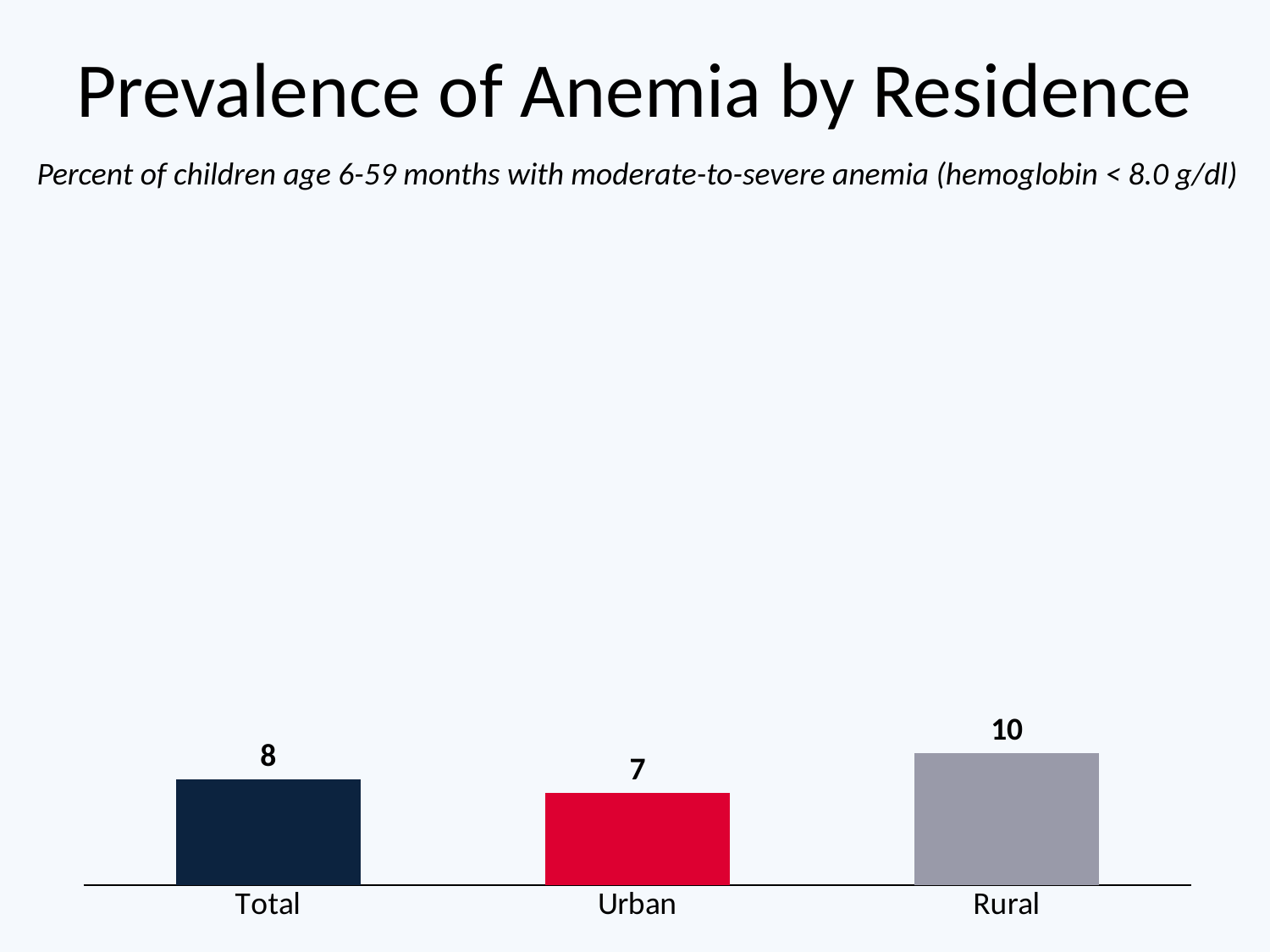

# Prevalence of Anemia by Residence
Percent of children age 6-59 months with moderate-to-severe anemia (hemoglobin < 8.0 g/dl)

### Chart

| Category | Series 1 |
|---|---|
| Total | 8.0 |
| Urban | 7.0 |
| Rural | 10.0 |